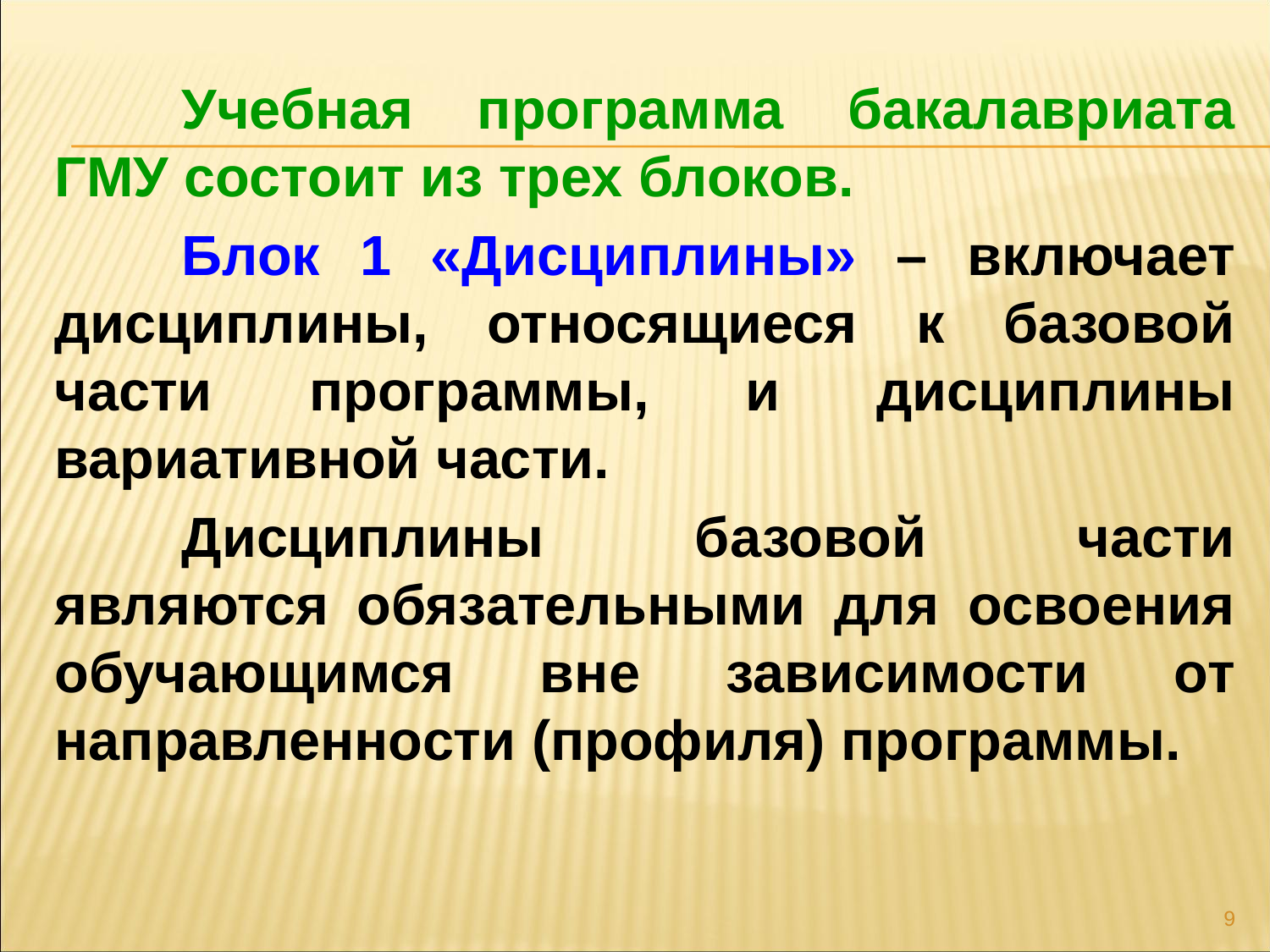

Учебная программа бакалавриата ГМУ состоит из трех блоков.
	Блок 1 «Дисциплины» – включает дисциплины, относящиеся к базовой части программы, и дисциплины вариативной части.
	Дисциплины базовой части являются обязательными для освоения обучающимся вне зависимости от направленности (профиля) программы.

9